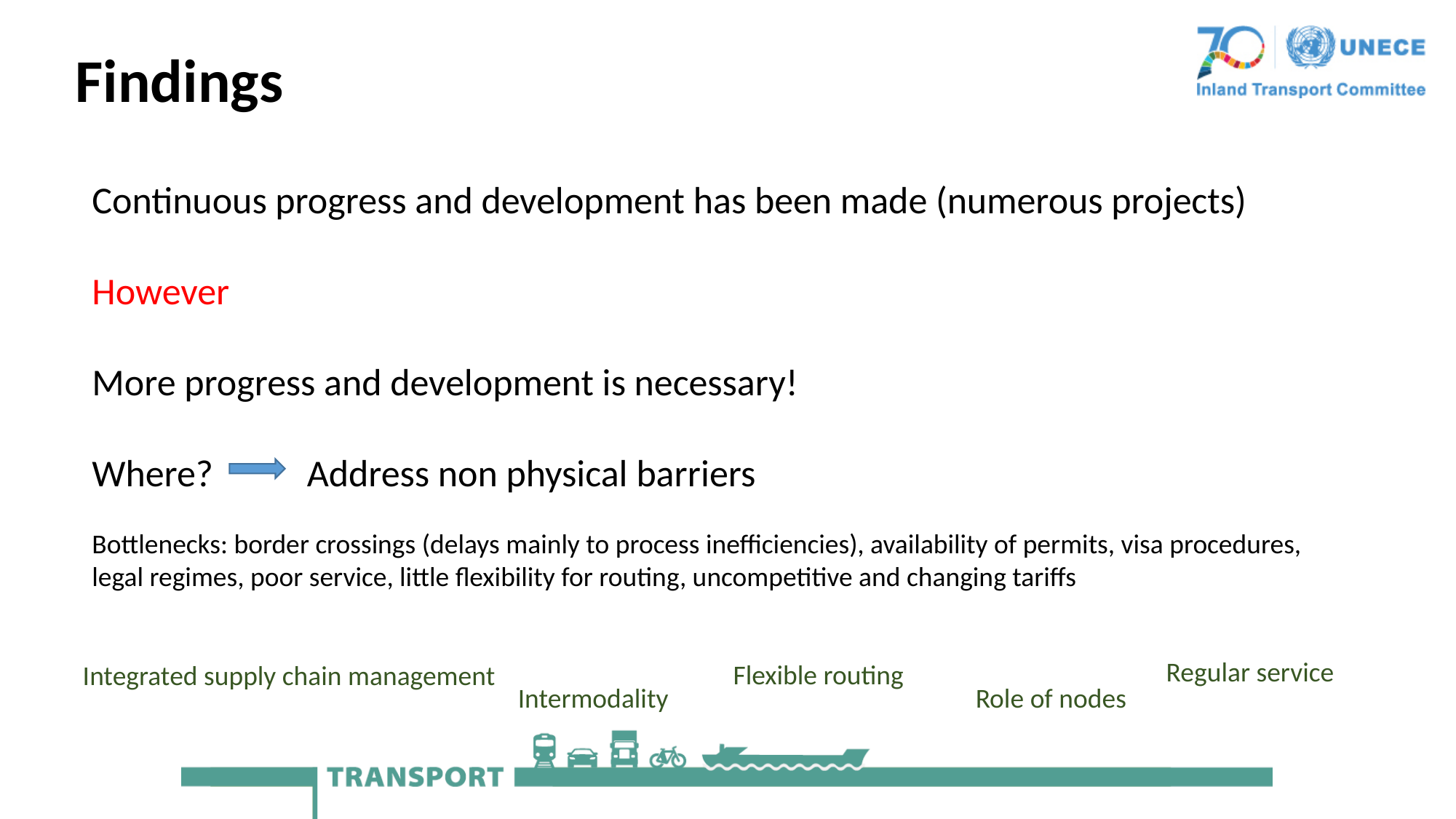

Findings

Continuous progress and development has been made (numerous projects)

However

More progress and development is necessary!

Where?           Address non physical barriers

Bottlenecks: border crossings (delays mainly to process inefficiencies), availability of permits, visa procedures,
legal regimes, poor service, little flexibility for routing, uncompetitive and changing tariffs

Regular service
Flexible routing
Integrated supply chain management
Intermodality
Role of nodes